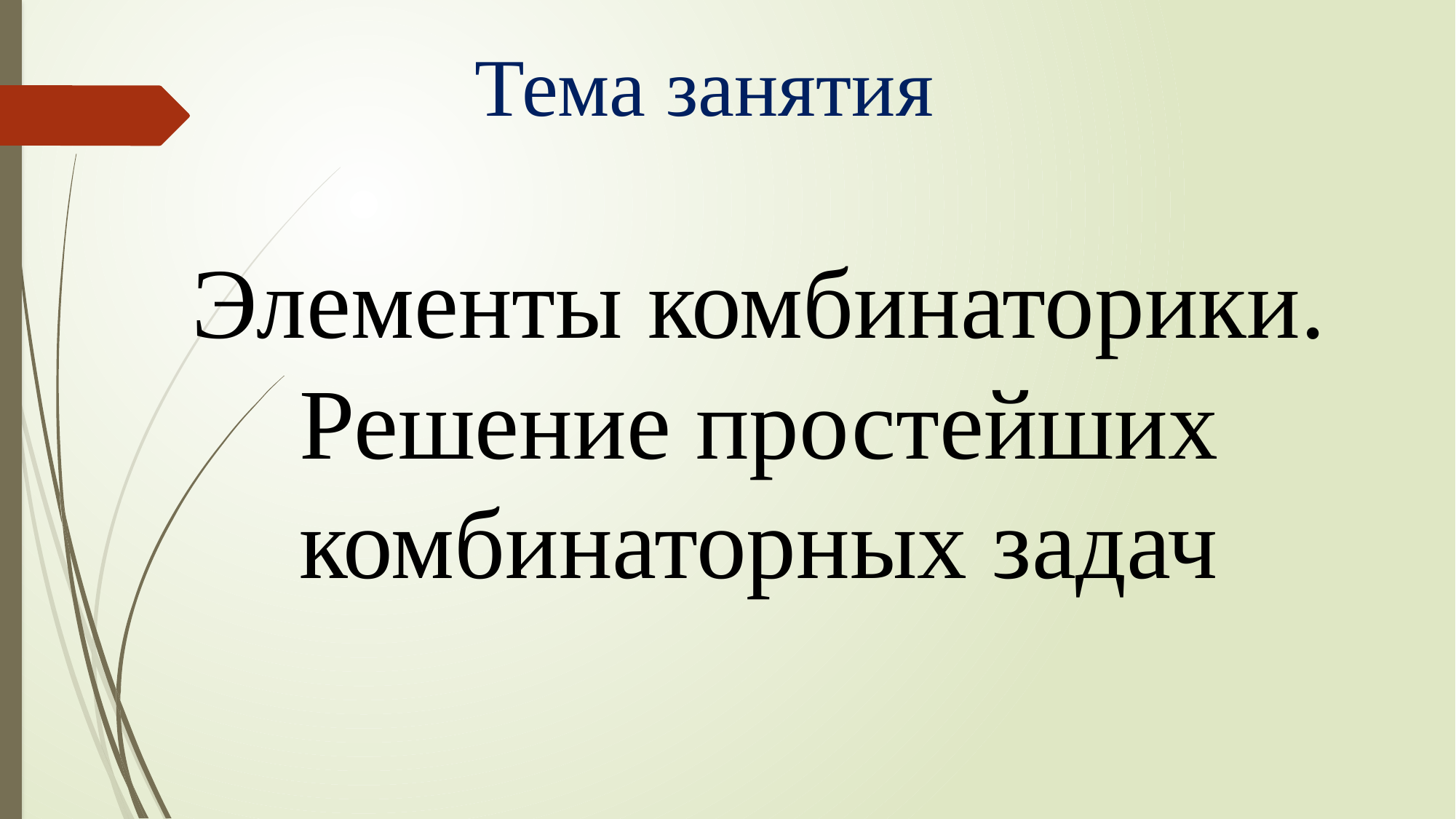

# Тема занятия
Элементы комбинаторики. Решение простейших комбинаторных задач